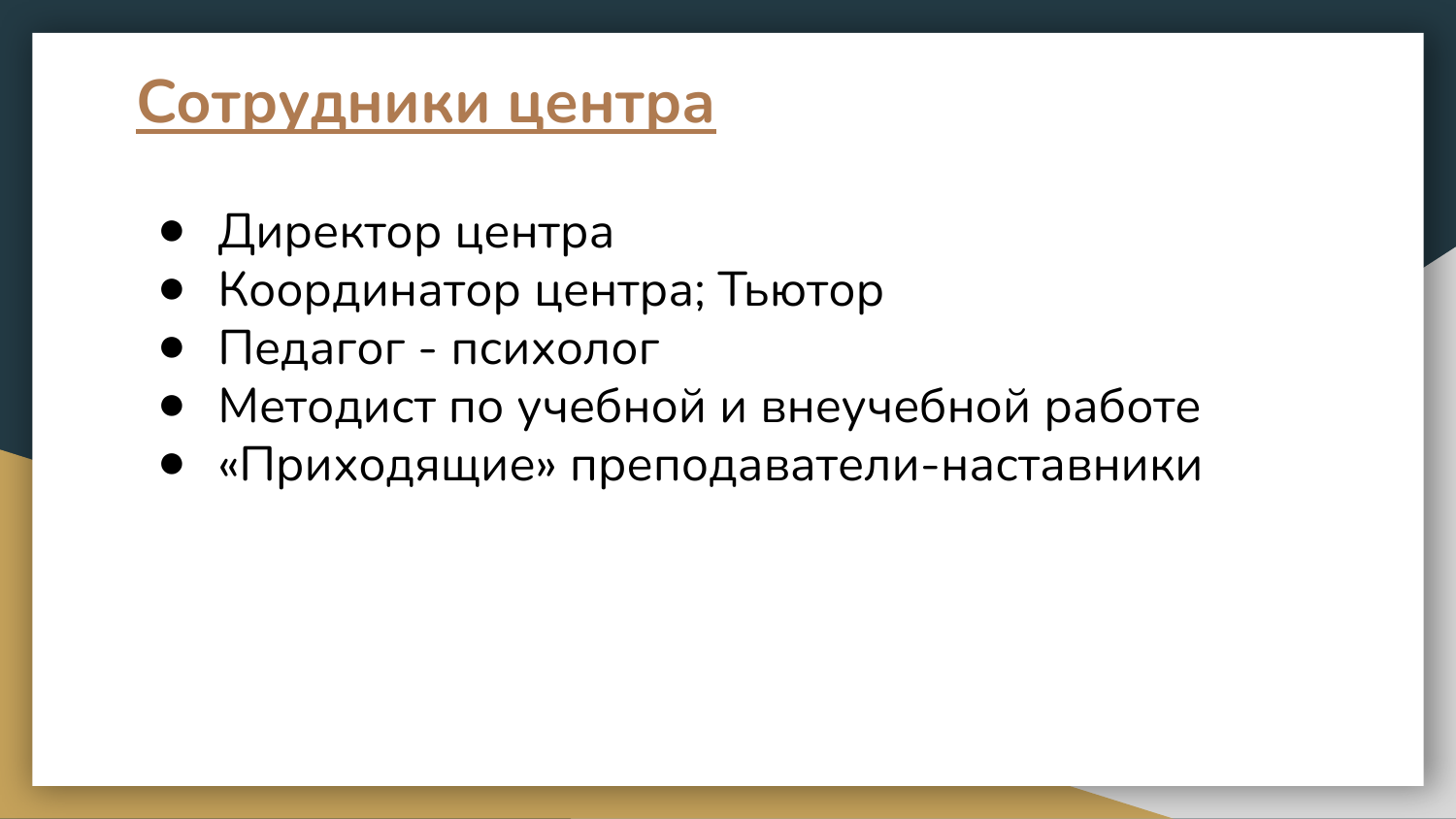

# Сотрудники центра
Директор центра
Координатор центра; Тьютор
Педагог - психолог
Методист по учебной и внеучебной работе
«Приходящие» преподаватели-наставники